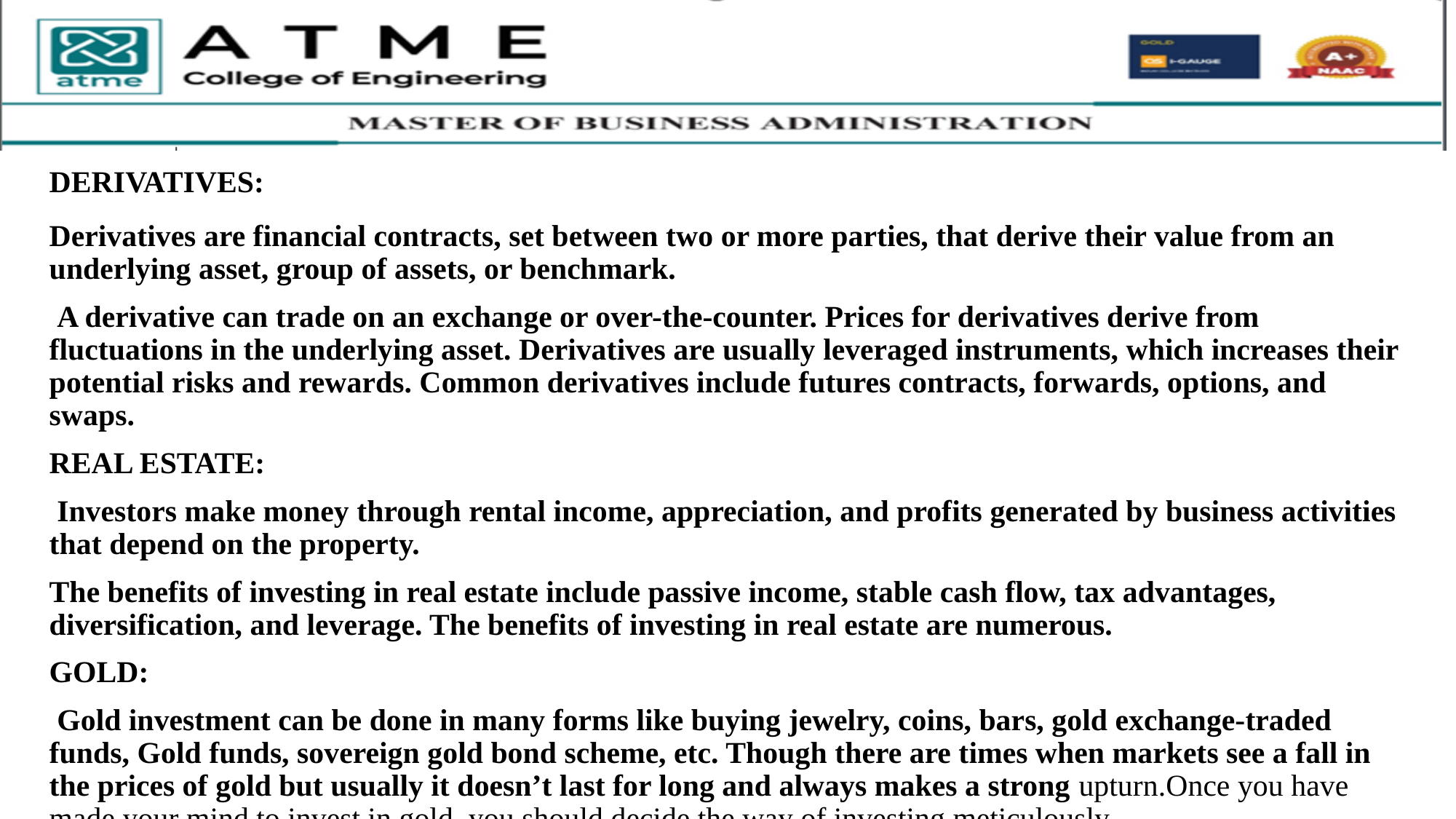

DERIVATIVES:
Derivatives are financial contracts, set between two or more parties, that derive their value from an underlying asset, group of assets, or benchmark.
 A derivative can trade on an exchange or over-the-counter. Prices for derivatives derive from fluctuations in the underlying asset. Derivatives are usually leveraged instruments, which increases their potential risks and rewards. Common derivatives include futures contracts, forwards, options, and swaps.
REAL ESTATE:
 Investors make money through rental income, appreciation, and profits generated by business activities that depend on the property.
The benefits of investing in real estate include passive income, stable cash flow, tax advantages, diversification, and leverage. The benefits of investing in real estate are numerous.
GOLD:
 Gold investment can be done in many forms like buying jewelry, coins, bars, gold exchange-traded funds, Gold funds, sovereign gold bond scheme, etc. Though there are times when markets see a fall in the prices of gold but usually it doesn’t last for long and always makes a strong upturn.Once you have made your mind to invest in gold, you should decide the way of investing meticulously.